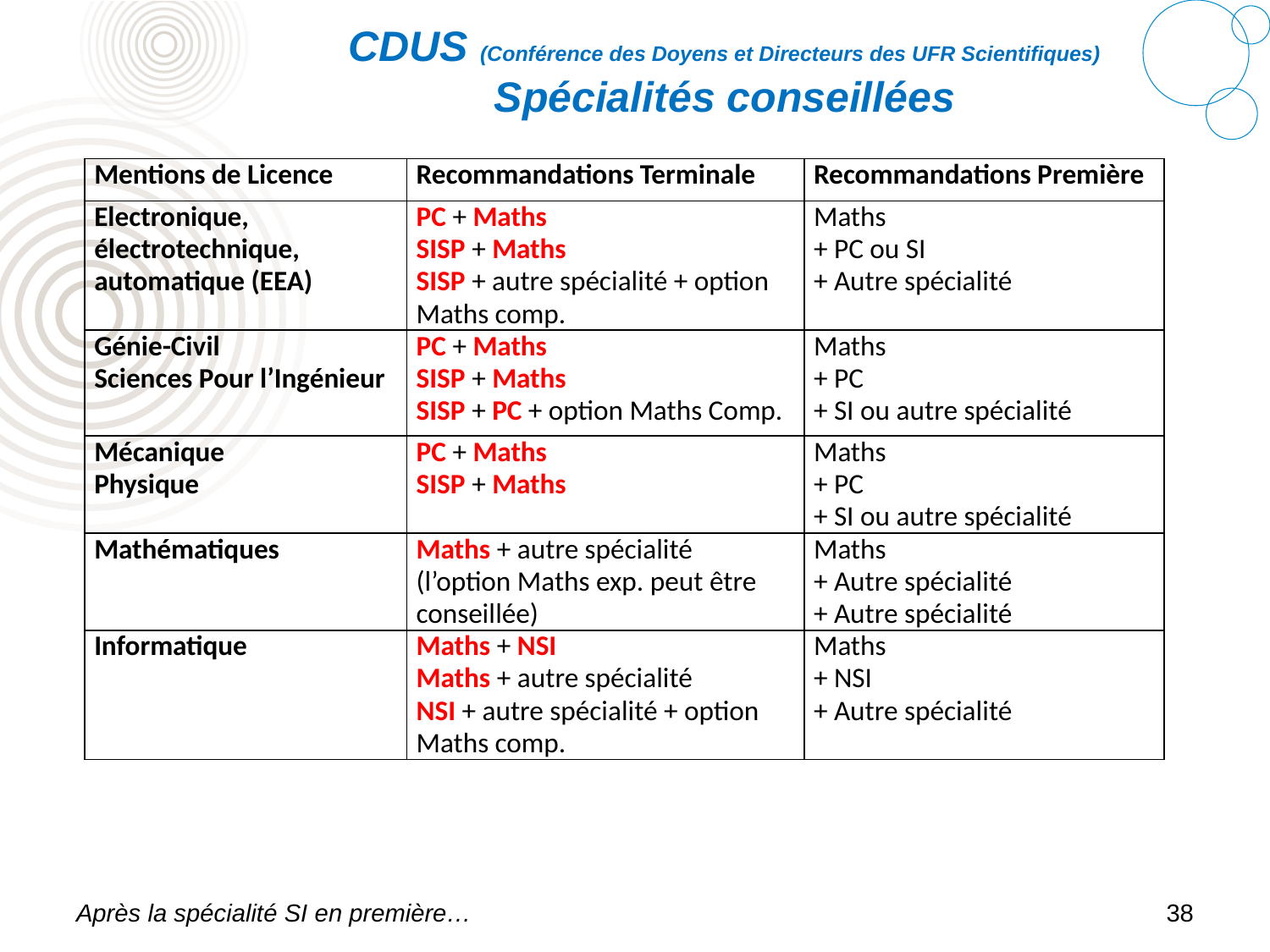

# CDUS (Conférence des Doyens et Directeurs des UFR Scientifiques) Spécialités conseillées
| Mentions de Licence | Recommandations Terminale | Recommandations Première |
| --- | --- | --- |
| Electronique, électrotechnique, automatique (EEA) | PC + Maths SISP + Maths SISP + autre spécialité + option Maths comp. | Maths + PC ou SI + Autre spécialité |
| Génie-Civil Sciences Pour l’Ingénieur | PC + Maths SISP + Maths SISP + PC + option Maths Comp. | Maths + PC + SI ou autre spécialité |
| Mécanique Physique | PC + Maths SISP + Maths | Maths + PC + SI ou autre spécialité |
| Mathématiques | Maths + autre spécialité (l’option Maths exp. peut être conseillée) | Maths + Autre spécialité + Autre spécialité |
| Informatique | Maths + NSI Maths + autre spécialité NSI + autre spécialité + option Maths comp. | Maths + NSI + Autre spécialité |
Après la spécialité SI en première…
38